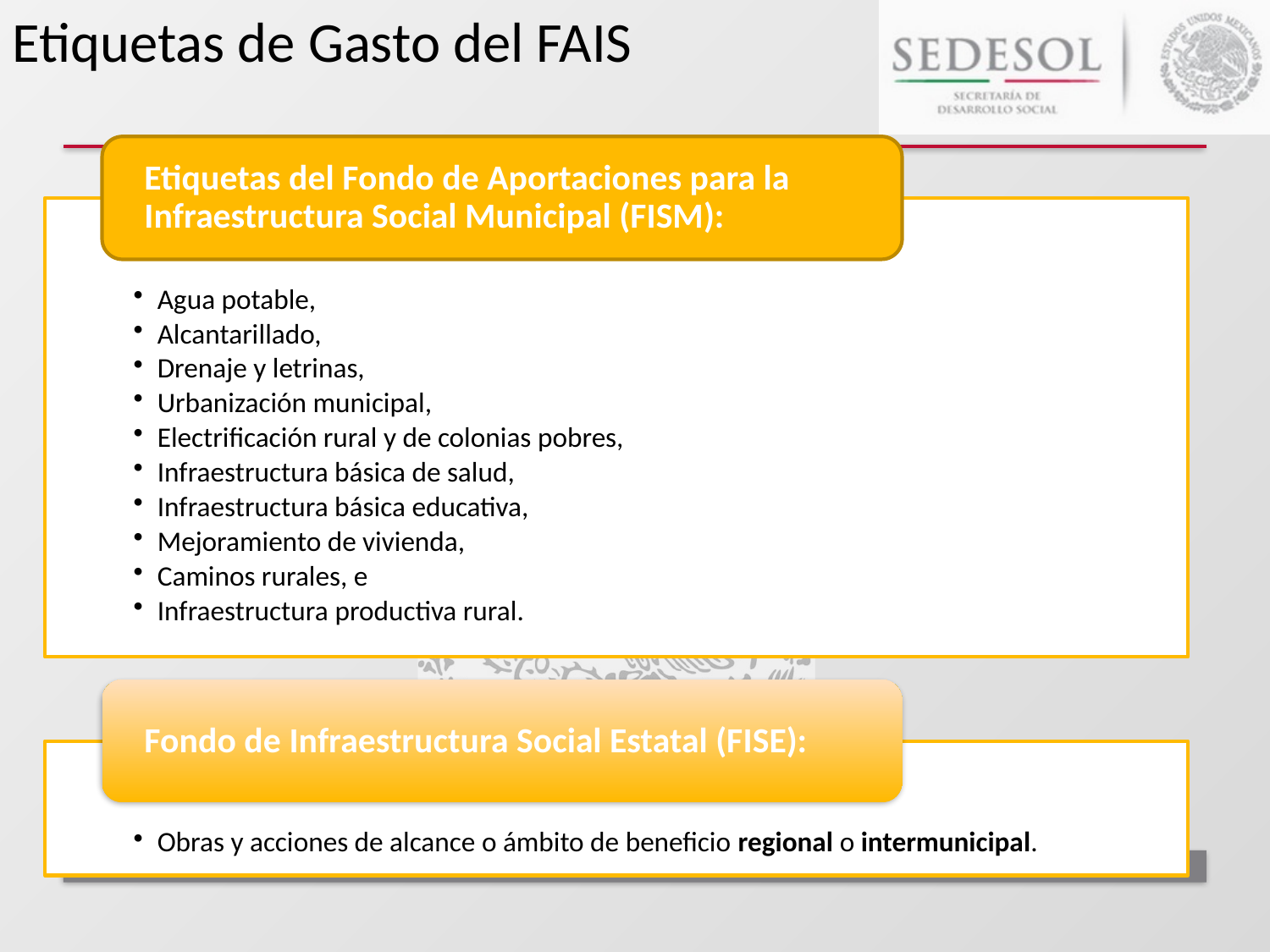

Etiquetas de Gasto del FAIS
Agua potable,
Alcantarillado,
Drenaje y letrinas,
Urbanización municipal,
Electrificación rural y de colonias pobres,
Infraestructura básica de salud,
Infraestructura básica educativa,
Mejoramiento de vivienda,
Caminos rurales, e
Infraestructura productiva rural.
Etiquetas del Fondo de Aportaciones para la Infraestructura Social Municipal (FISM):
Obras y acciones de alcance o ámbito de beneficio regional o intermunicipal.
Fondo de Infraestructura Social Estatal (FISE):